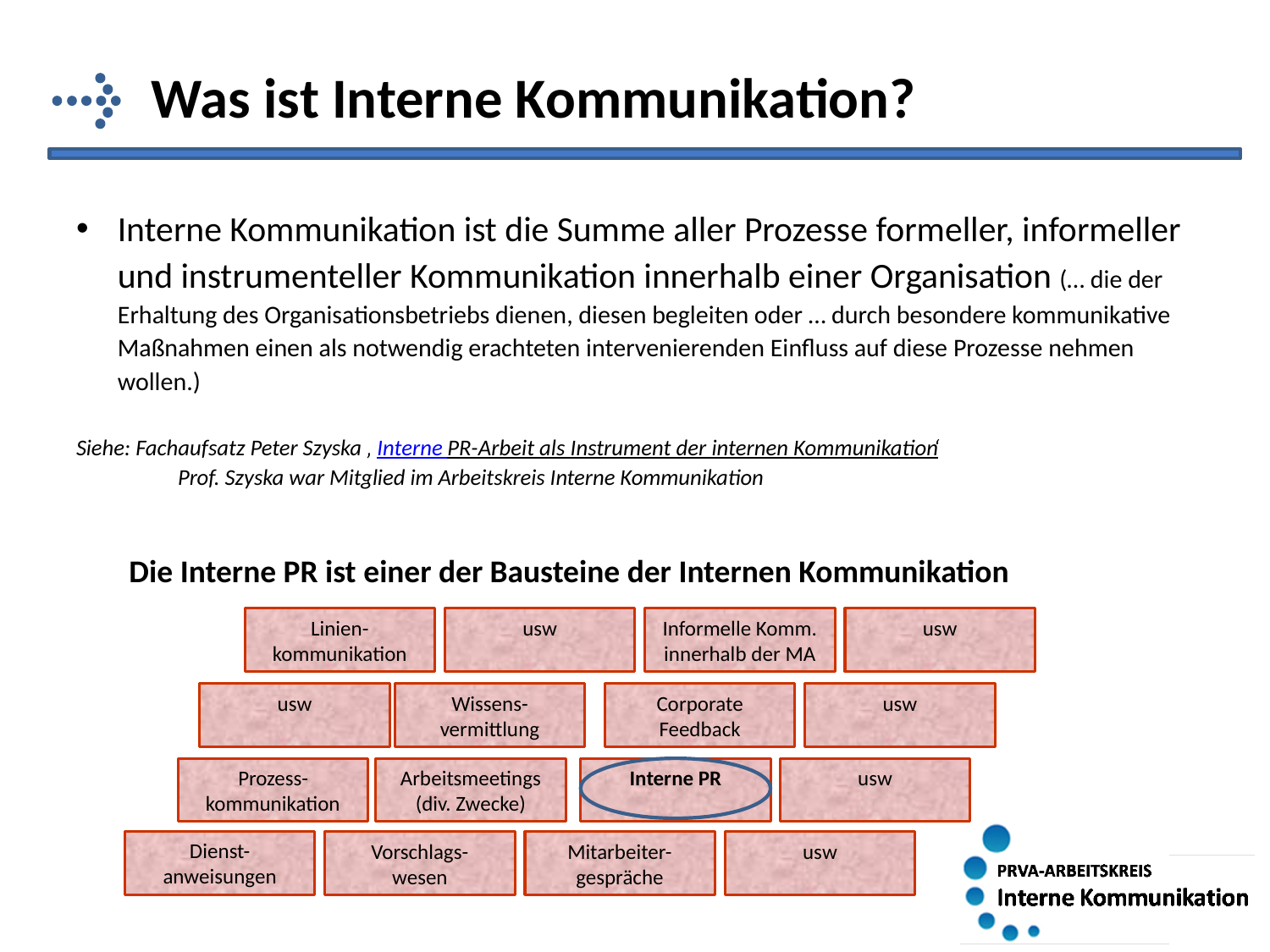

# Was ist Interne Kommunikation?
Interne Kommunikation ist die Summe aller Prozesse formeller, informeller und instrumenteller Kommunikation innerhalb einer Organisation (… die der Erhaltung des Organisationsbetriebs dienen, diesen begleiten oder … durch besondere kommunikative Maßnahmen einen als notwendig erachteten intervenierenden Einfluss auf diese Prozesse nehmen wollen.)
Siehe: Fachaufsatz Peter Szyska ‚ Interne PR-Arbeit als Instrument der internen Kommunikation‘
	Prof. Szyska war Mitglied im Arbeitskreis Interne Kommunikation

Die Interne PR ist einer der Bausteine der Internen Kommunikation
Linien-kommunikation
usw

Informelle Komm. innerhalb der MA
usw

usw

Wissens-vermittlung
Corporate Feedback
usw

Prozess-kommunikation
Arbeitsmeetings (div. Zwecke)
Interne PR

usw

Dienst-anweisungen
Vorschlags-
wesen
Mitarbeiter-gespräche
usw